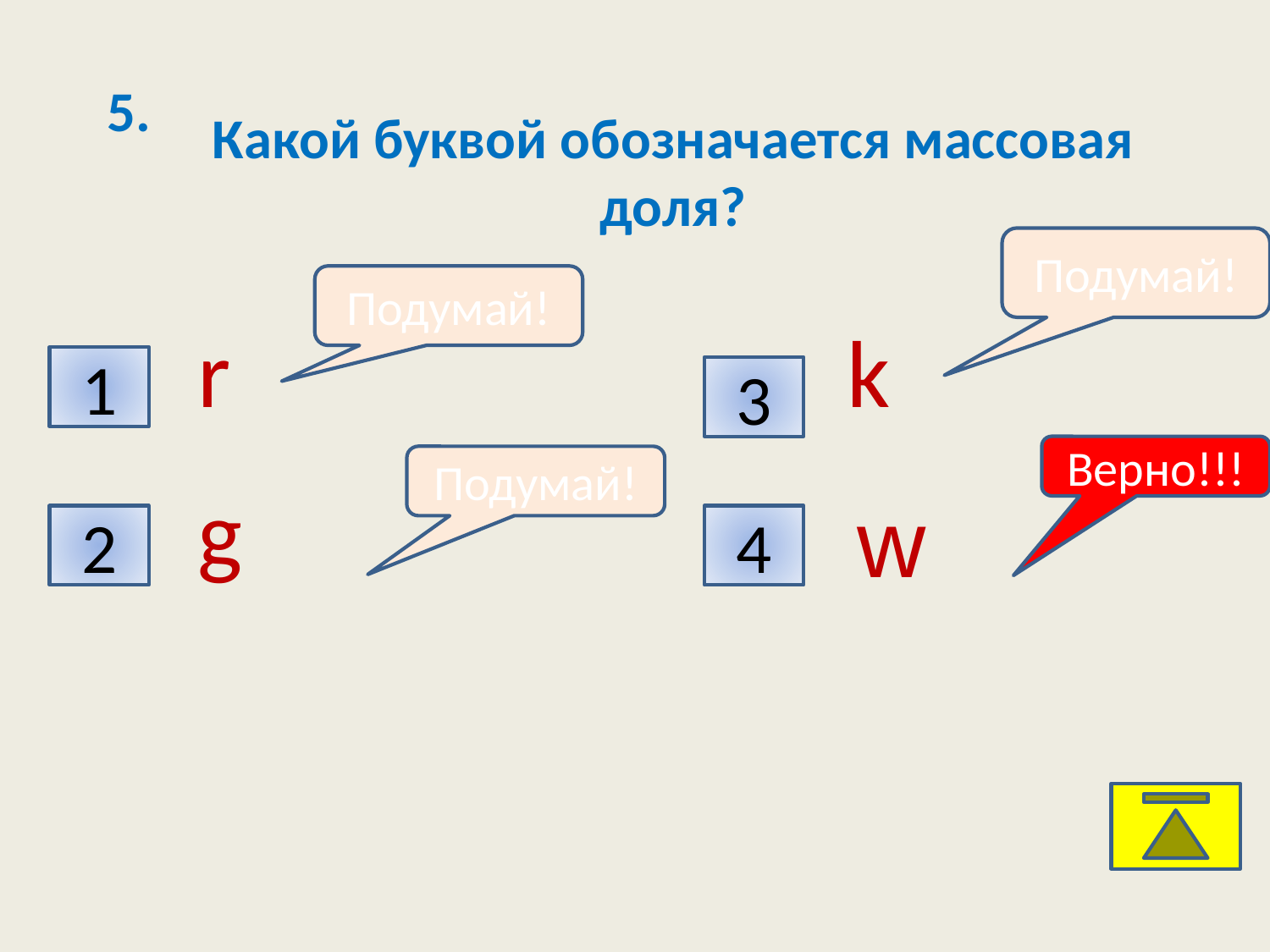

Какой буквой обозначается массовая доля?
5.

Подумай!
Подумай!
r
k
1
3
Верно!!!
Подумай!
g
w
2
4